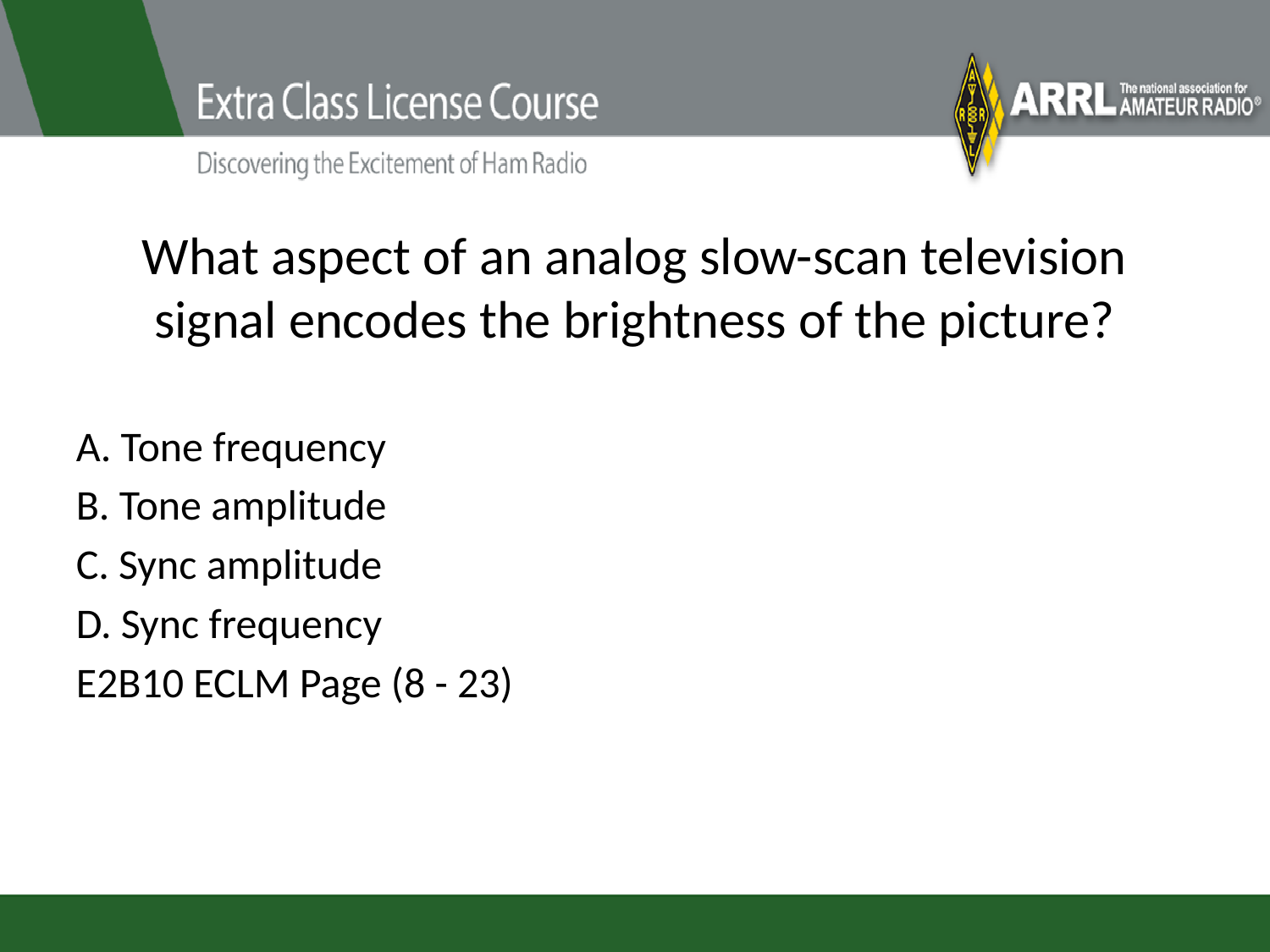

# What aspect of an analog slow-scan television signal encodes the brightness of the picture?
A. Tone frequency
B. Tone amplitude
C. Sync amplitude
D. Sync frequency
E2B10 ECLM Page (8 - 23)